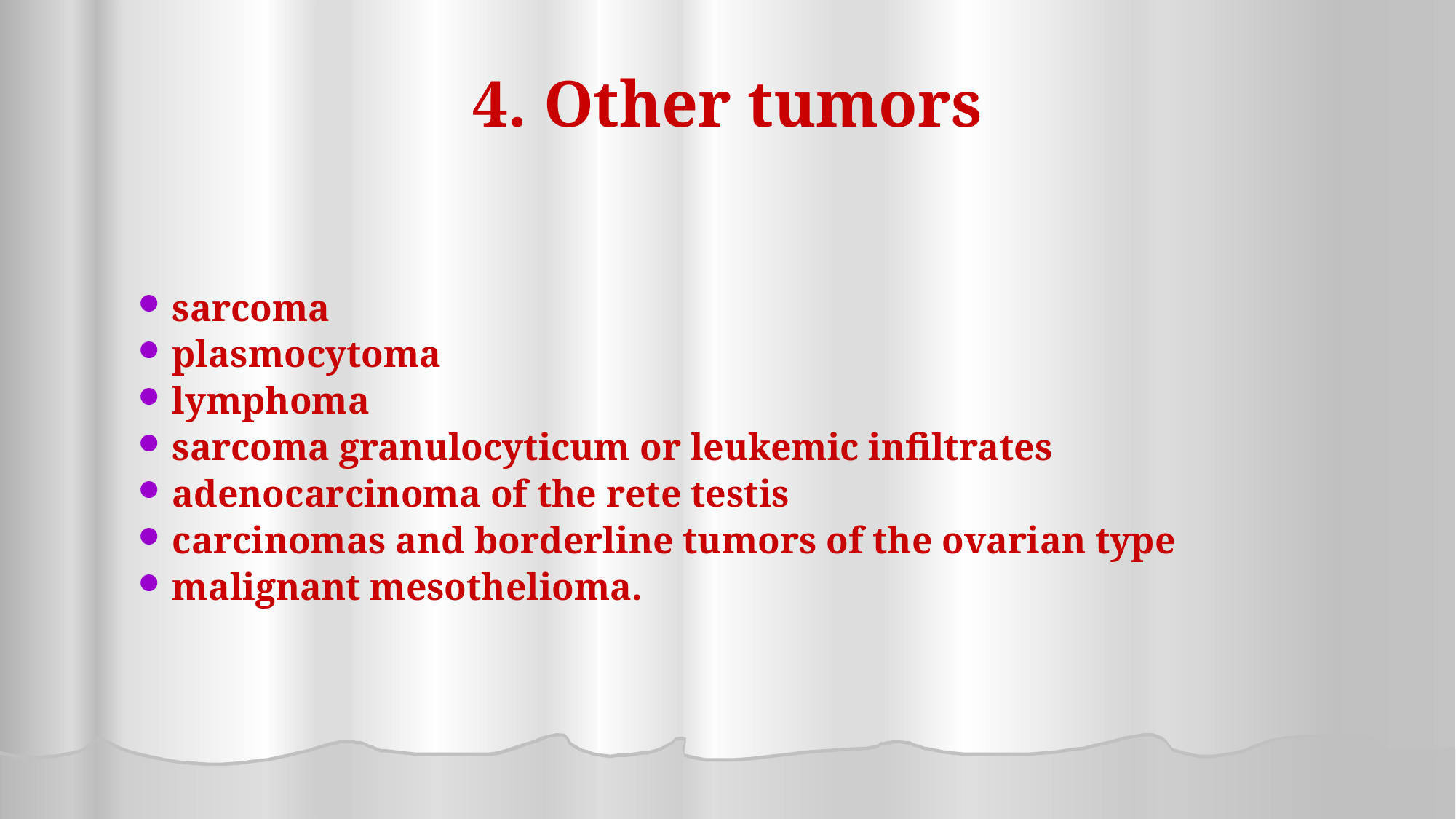

# 4. Other tumors

sarcoma
plasmocytoma
lymphoma
sarcoma granulocyticum or leukemic infiltrates
adenocarcinoma of the rete testis
carcinomas and borderline tumors of the ovarian type
malignant mesothelioma.